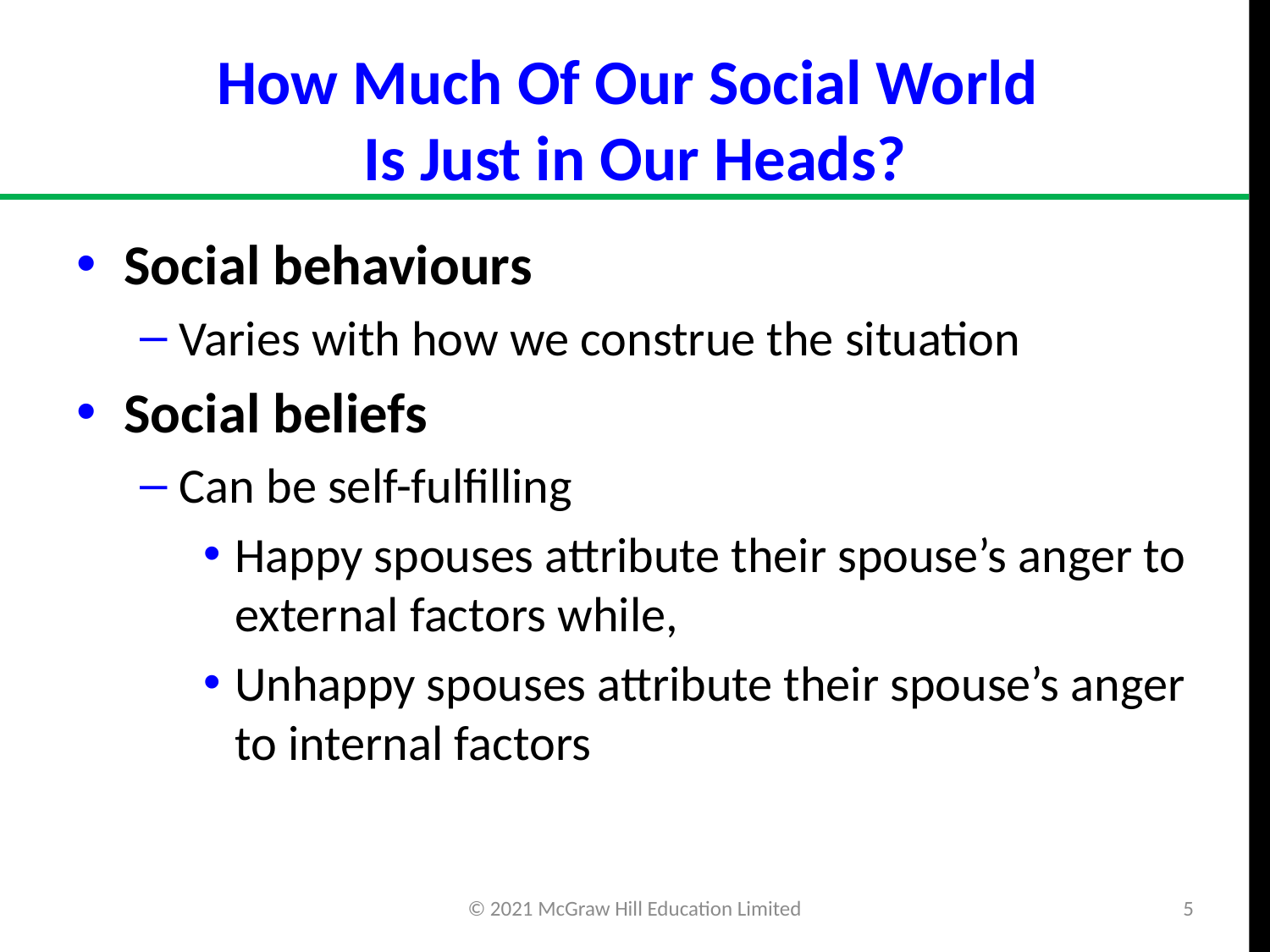

# How Much Of Our Social World Is Just in Our Heads?
Social behaviours
Varies with how we construe the situation
Social beliefs
Can be self-fulfilling
Happy spouses attribute their spouse’s anger to external factors while,
Unhappy spouses attribute their spouse’s anger to internal factors

© 2021 McGraw Hill Education Limited
5